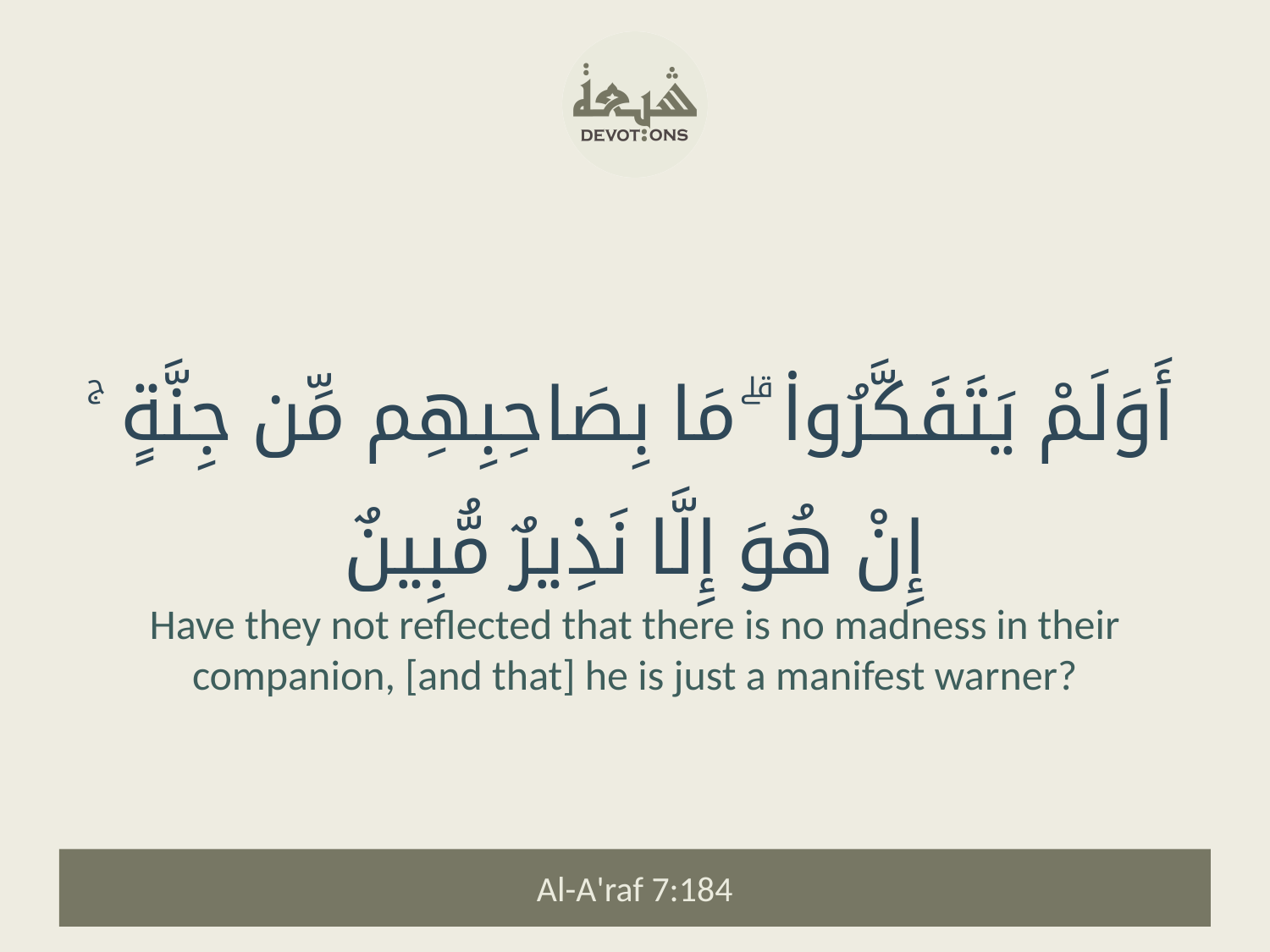

أَوَلَمْ يَتَفَكَّرُوا۟ ۗ مَا بِصَاحِبِهِم مِّن جِنَّةٍ ۚ إِنْ هُوَ إِلَّا نَذِيرٌ مُّبِينٌ
Have they not reflected that there is no madness in their companion, [and that] he is just a manifest warner?
Al-A'raf 7:184